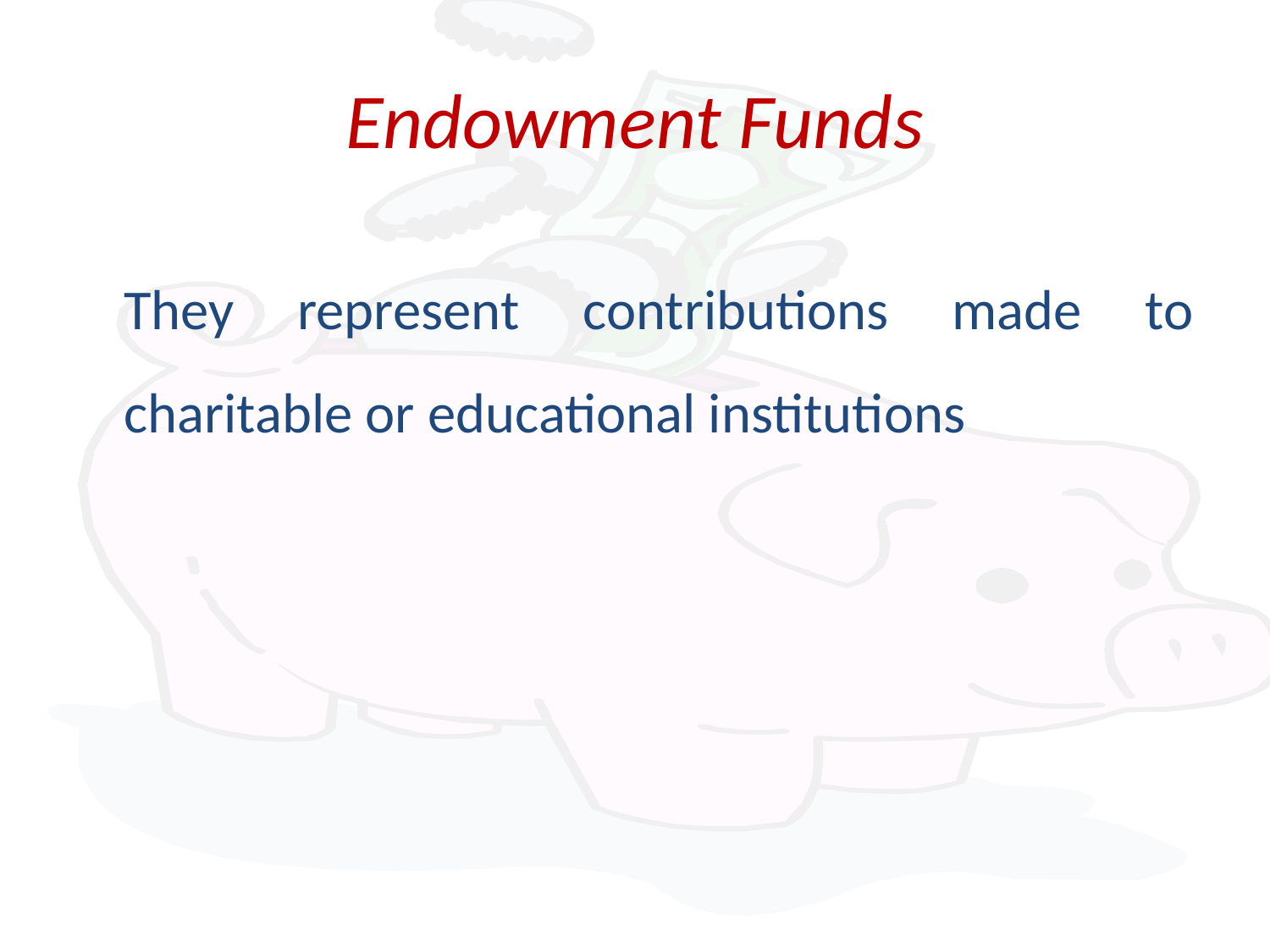

# Endowment Funds
	They represent contributions made to charitable or educational institutions